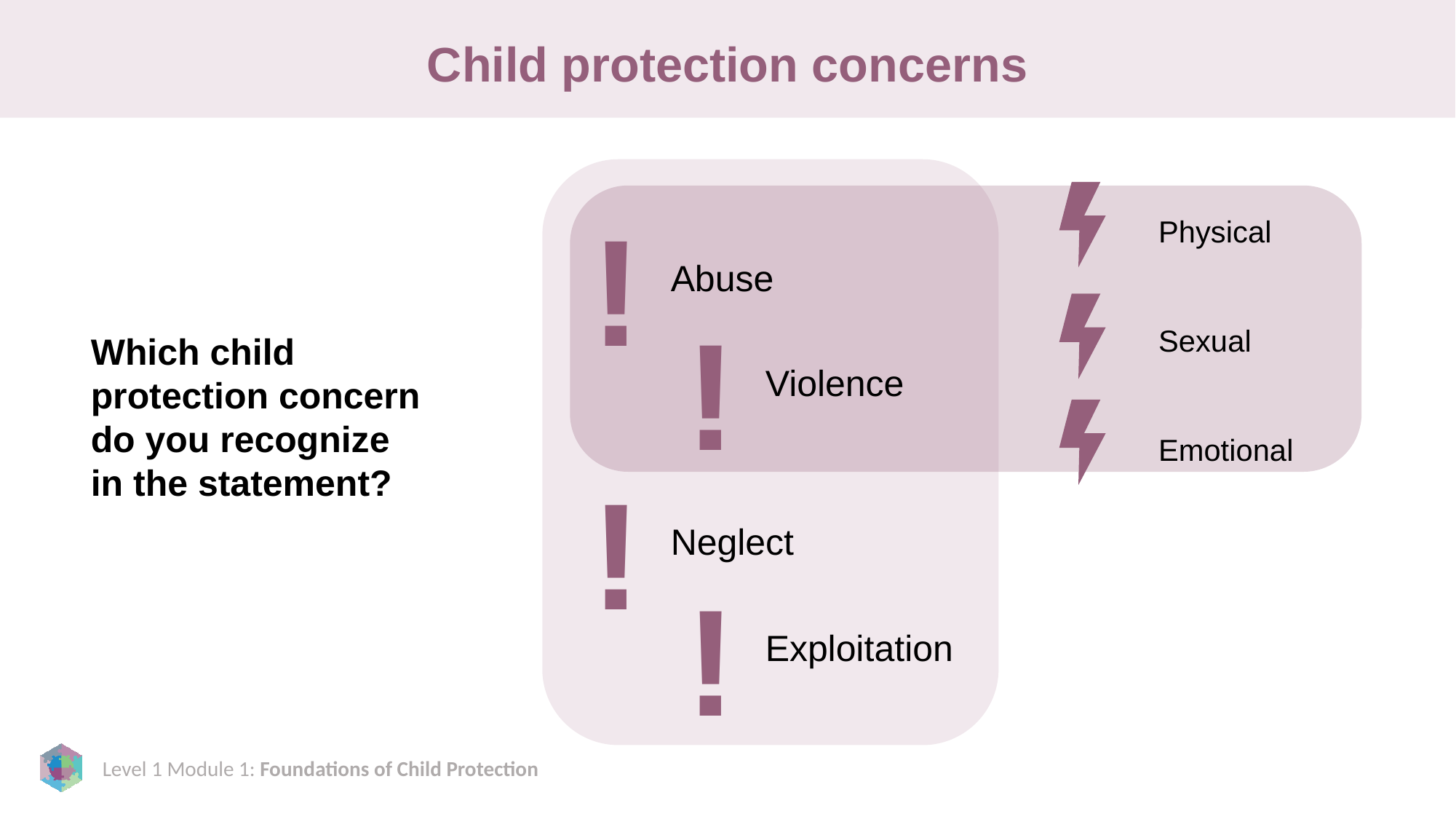

# Child protection concerns

Physical

Sexual

Emotional
!

Abuse
!

Which child protection concern do you recognize in the statement?
Violence

!
Neglect
!
Exploitation